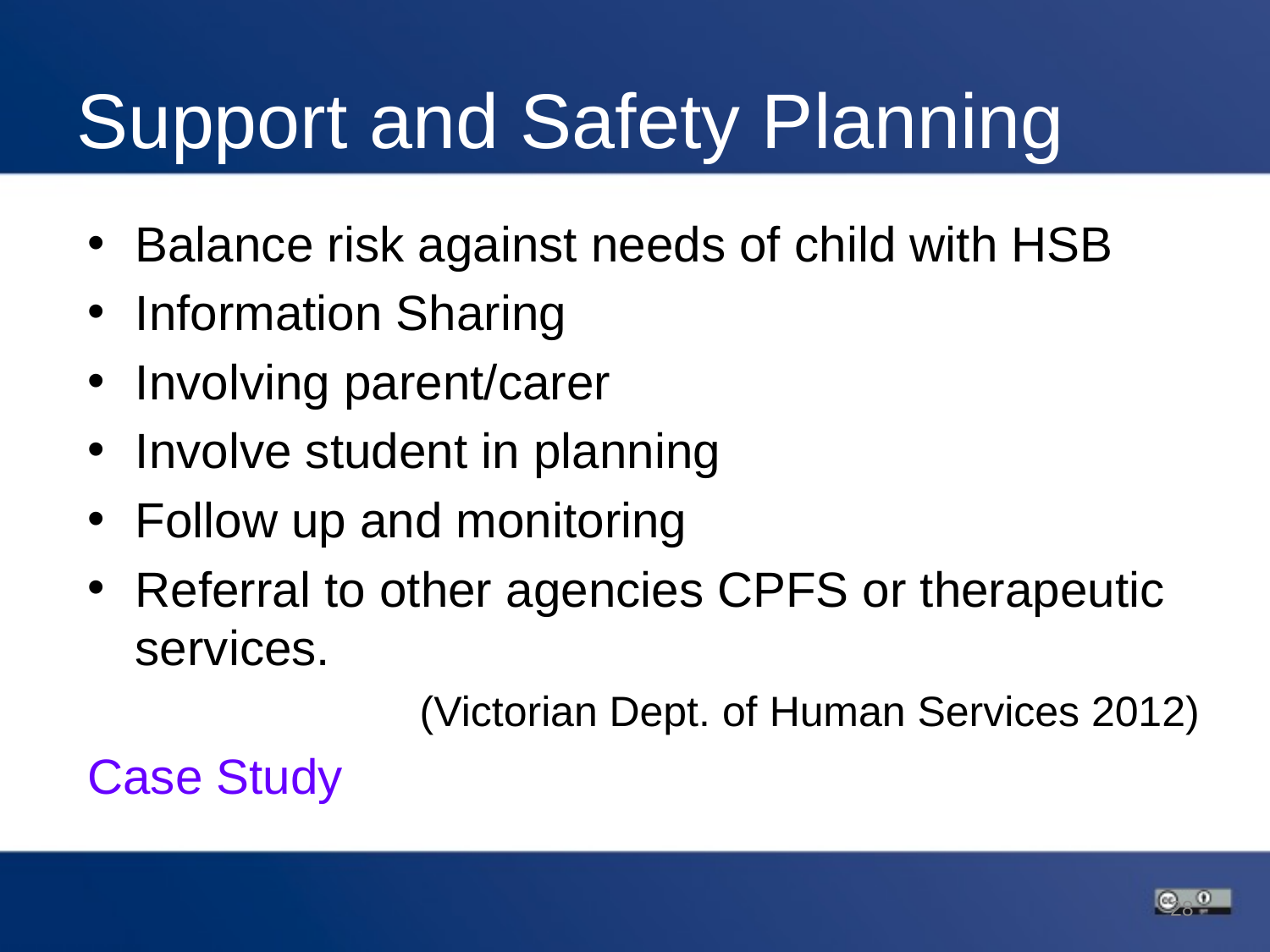

# Support and Safety Planning
Balance risk against needs of child with HSB
Information Sharing
Involving parent/carer
Involve student in planning
Follow up and monitoring
Referral to other agencies CPFS or therapeutic services.
                            (Victorian Dept. of Human Services 2012)
Case Study
28